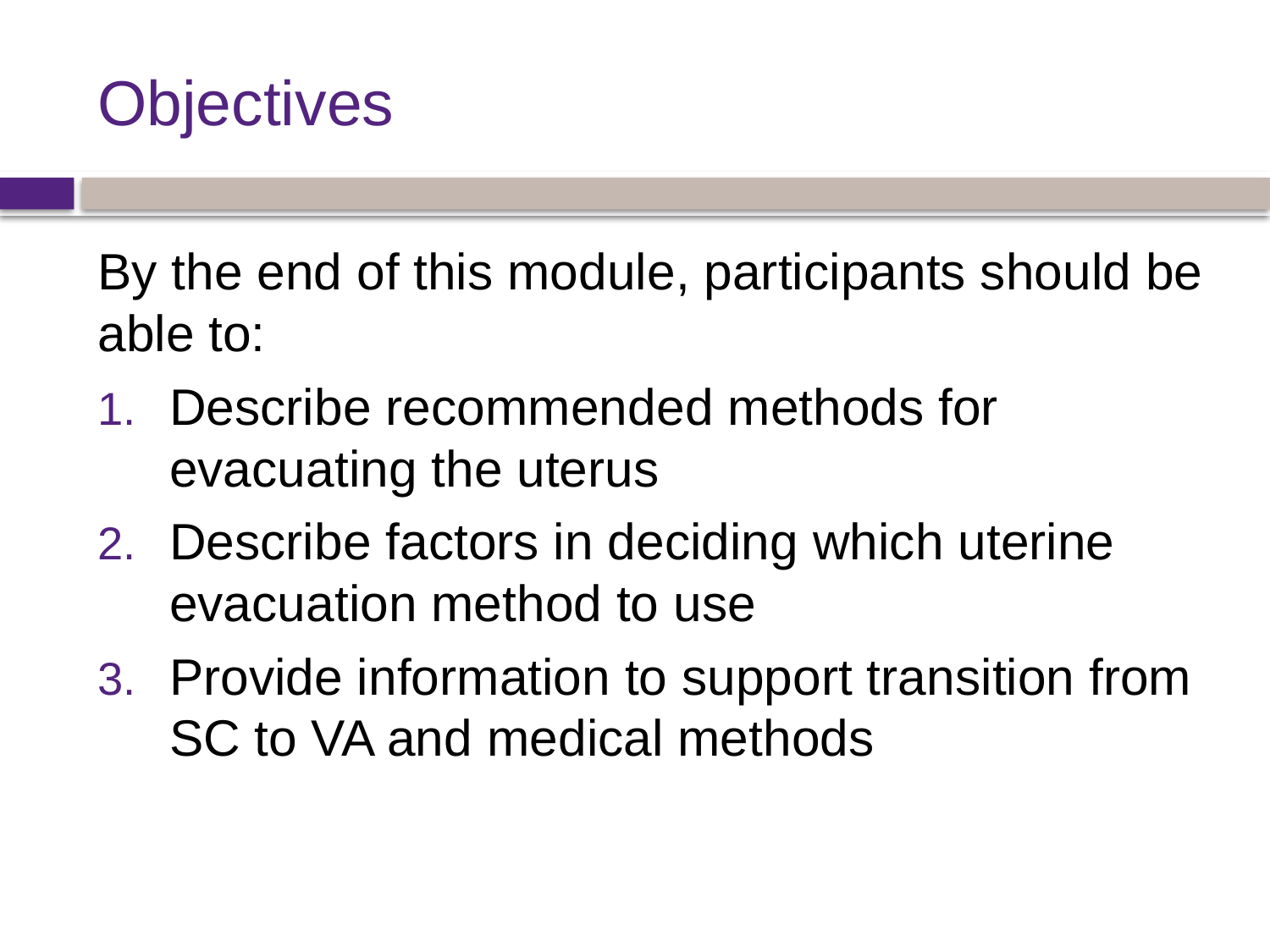

# Objectives
By the end of this module, participants should be able to:
Describe recommended methods for evacuating the uterus
Describe factors in deciding which uterine evacuation method to use
Provide information to support transition from SC to VA and medical methods